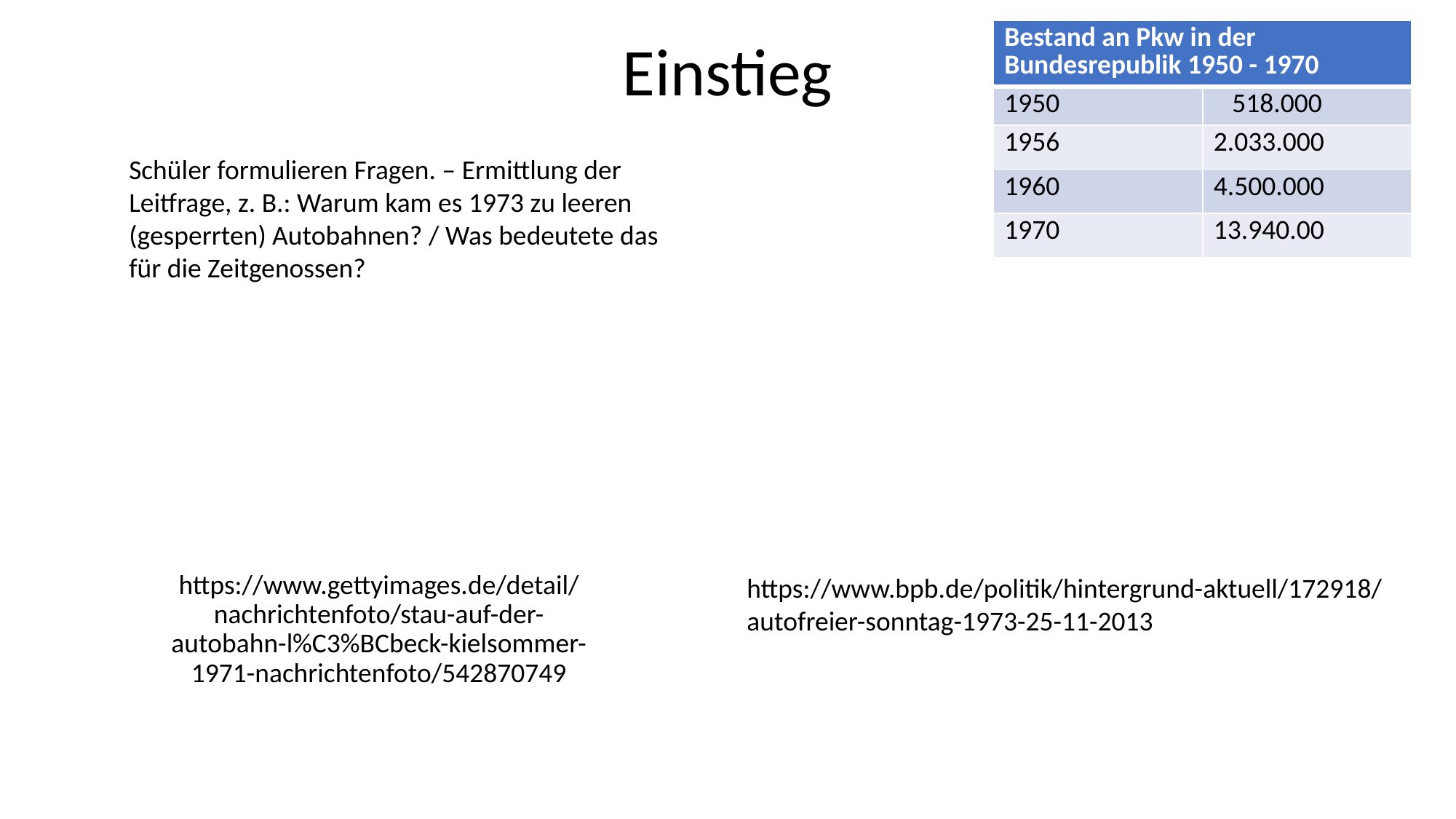

| Bestand an Pkw in der Bundesrepublik 1950 - 1970 |  |
| --- | --- |
| 1950 | 518.000 |
| 1956 | 2.033.000 |
| 1960 | 4.500.000 |
| 1970 | 13.940.00 |
# Einstieg
Schüler formulieren Fragen. – Ermittlung der Leitfrage, z. B.: Warum kam es 1973 zu leeren (gesperrten) Autobahnen? / Was bedeutete das für die Zeitgenossen?
https://www.gettyimages.de/detail/nachrichtenfoto/stau-auf-der-autobahn-l%C3%BCbeck-kielsommer-1971-nachrichtenfoto/542870749
https://www.bpb.de/politik/hintergrund-aktuell/172918/autofreier-sonntag-1973-25-11-2013